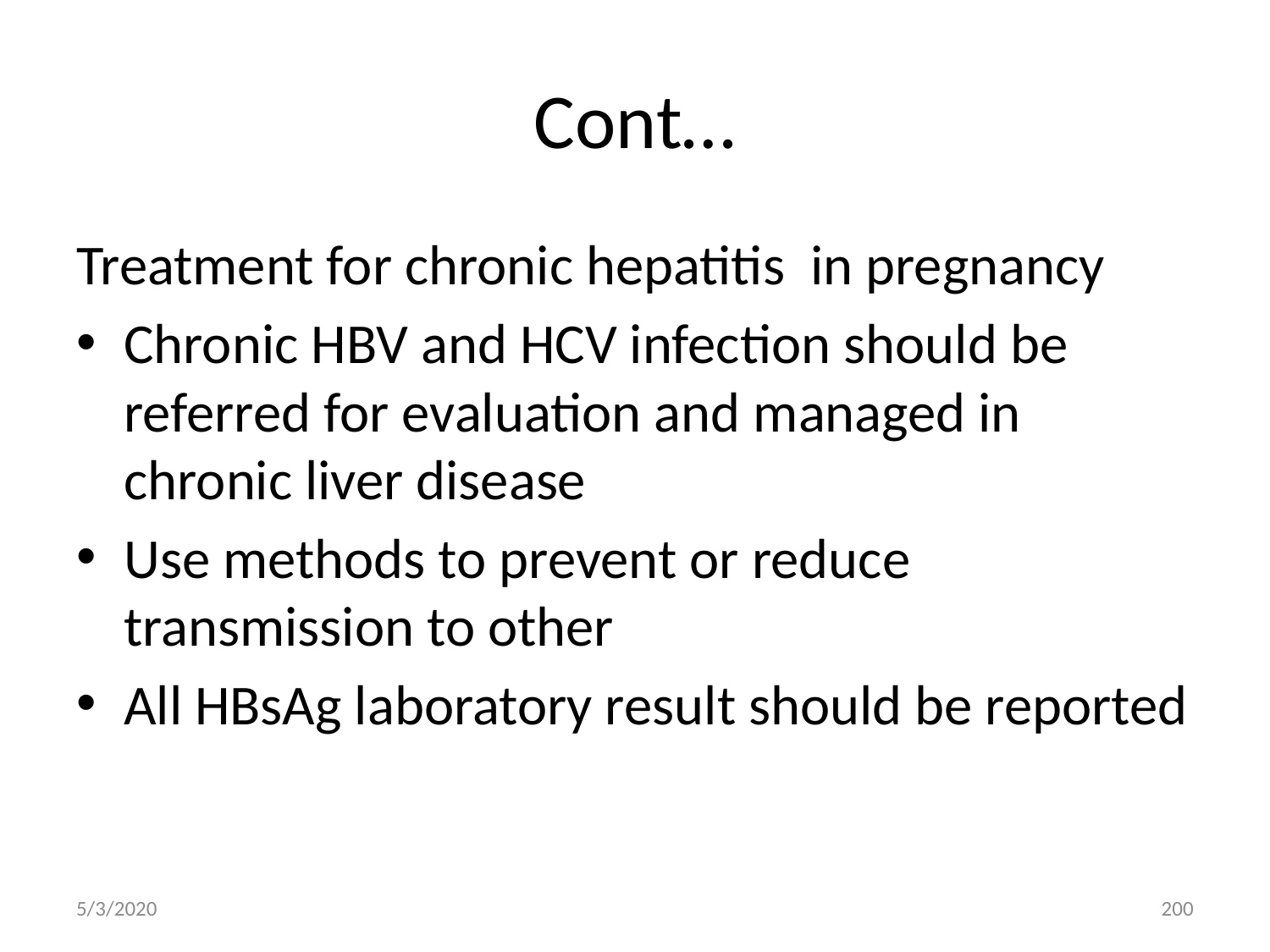

# Cont…
Treatment for chronic hepatitis  in pregnancy
Chronic HBV and HCV infection should be referred for evaluation and managed in chronic liver disease
Use methods to prevent or reduce transmission to other
All HBsAg laboratory result should be reported

5/3/2020
200